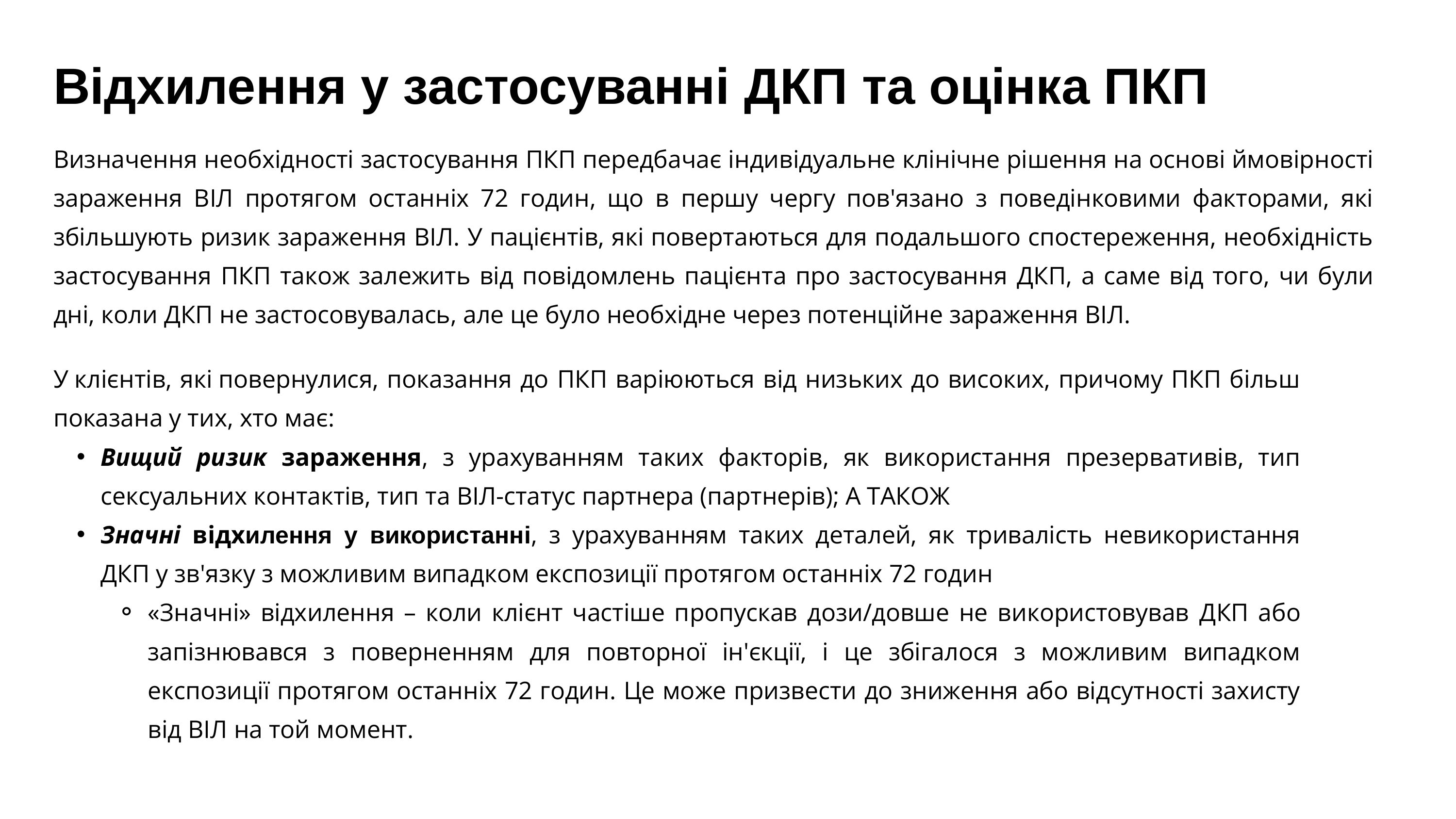

Відхилення у застосуванні ДКП та оцінка ПКП
Визначення необхідності застосування ПКП передбачає індивідуальне клінічне рішення на основі ймовірності зараження ВІЛ протягом останніх 72 годин, що в першу чергу пов'язано з поведінковими факторами, які збільшують ризик зараження ВІЛ. У пацієнтів, які повертаються для подальшого спостереження, необхідність застосування ПКП також залежить від повідомлень пацієнта про застосування ДКП, а саме від того, чи були дні, коли ДКП не застосовувалась, але це було необхідне через потенційне зараження ВІЛ.
У клієнтів, які повернулися, показання до ПКП варіюються від низьких до високих, причому ПКП більш показана у тих, хто має:
Вищий ризик зараження, з урахуванням таких факторів, як використання презервативів, тип сексуальних контактів, тип та ВІЛ-статус партнера (партнерів); А ТАКОЖ
Значні відхилення у використанні, з урахуванням таких деталей, як тривалість невикористання ДКП у зв'язку з можливим випадком експозиції протягом останніх 72 годин
«Значні» відхилення – коли клієнт частіше пропускав дози/довше не використовував ДКП або запізнювався з поверненням для повторної ін'єкції, і це збігалося з можливим випадком експозиції протягом останніх 72 годин. Це може призвести до зниження або відсутності захисту від ВІЛ на той момент.